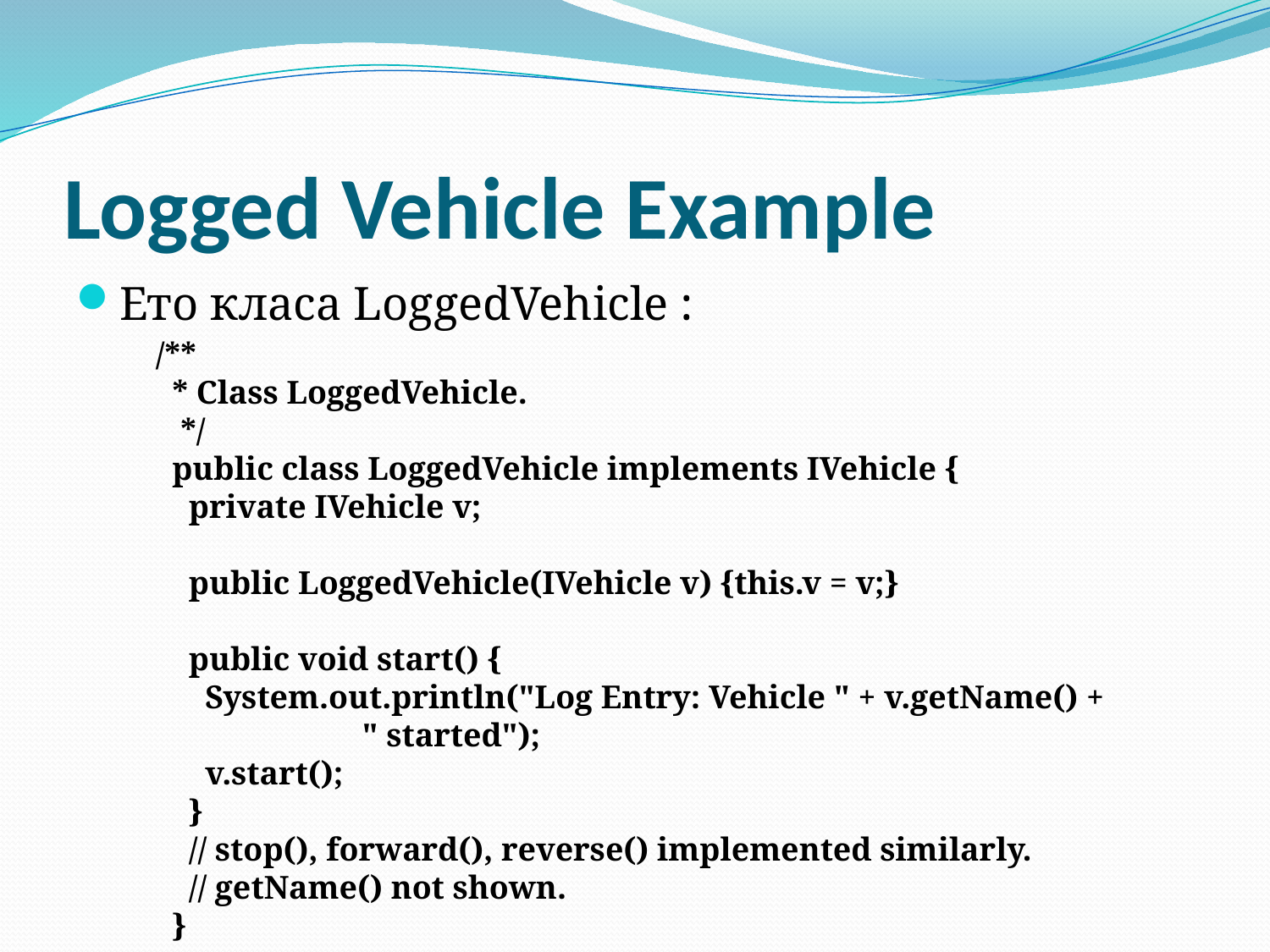

# Logged Vehicle Example
Ето класа LoggedVehicle :
 /**
   * Class LoggedVehicle.
    */
   public class LoggedVehicle implements IVehicle {
     private IVehicle v;

     public LoggedVehicle(IVehicle v) {this.v = v;}

     public void start() {
       System.out.println("Log Entry: Vehicle " + v.getName() +
                          " started");
       v.start();
     }
     // stop(), forward(), reverse() implemented similarly.
     // getName() not shown.
   }